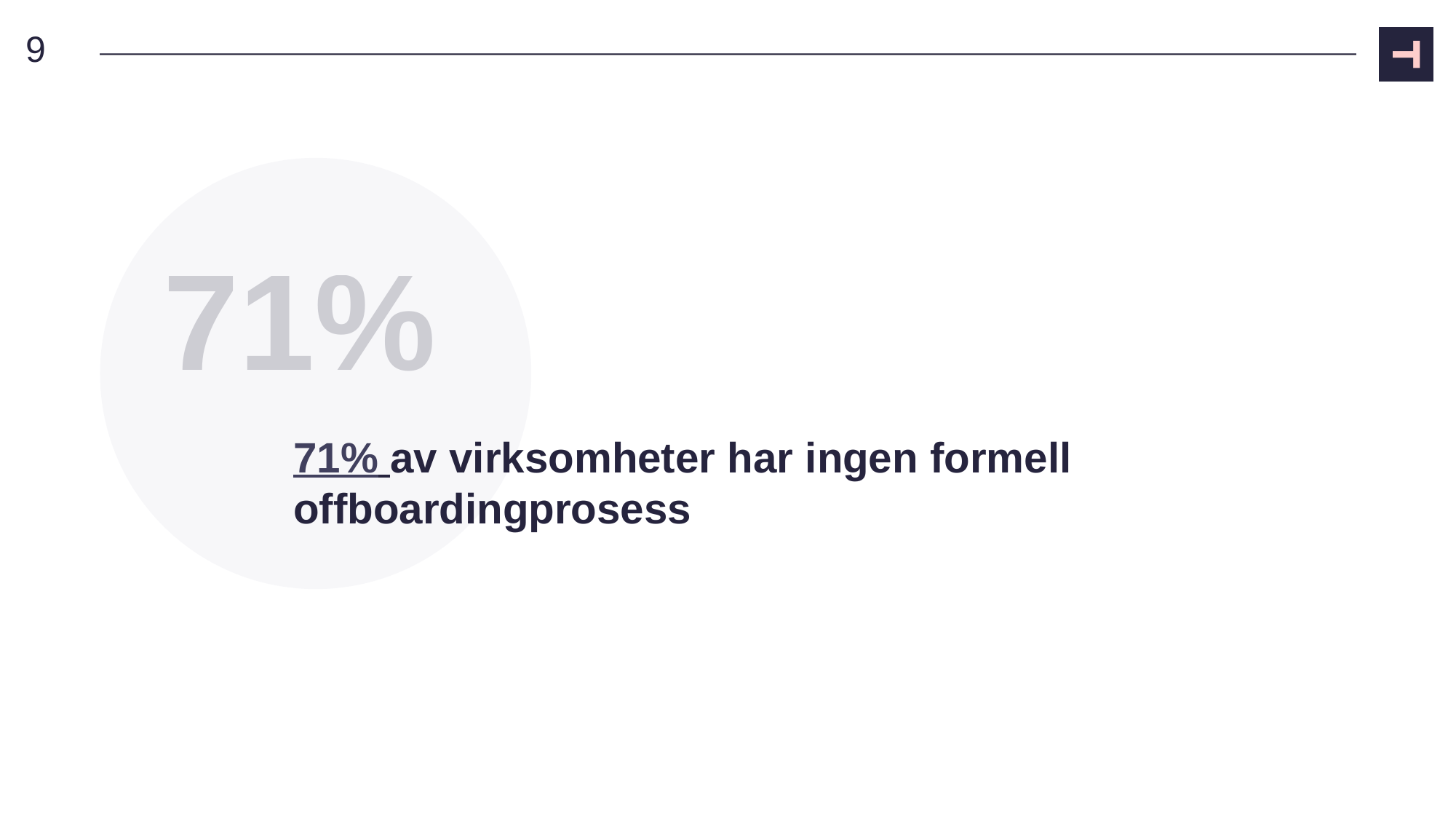

9

71%
# 71% av virksomheter har ingen formell offboardingprosess